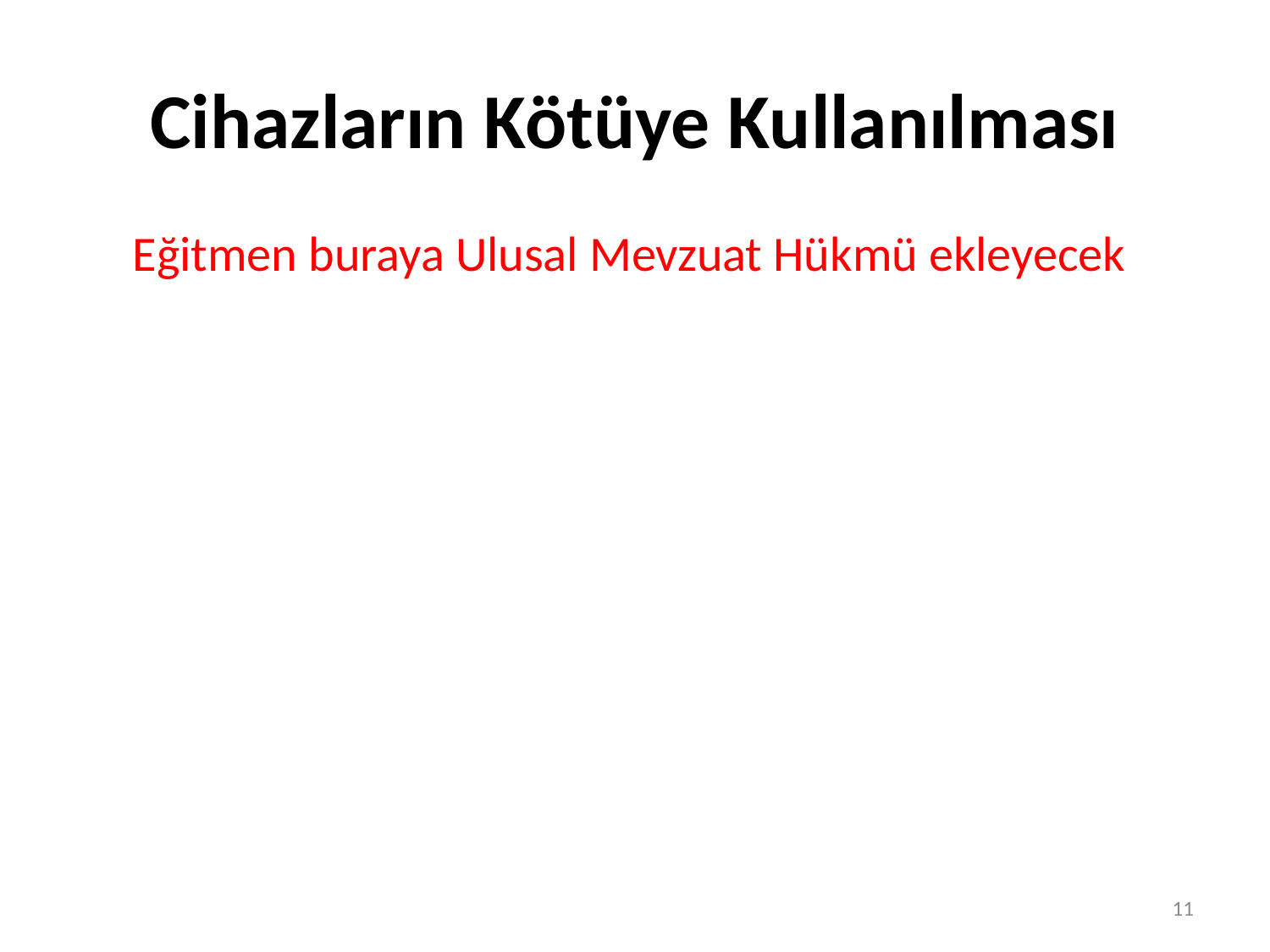

# Cihazların Kötüye Kullanılması
Eğitmen buraya Ulusal Mevzuat Hükmü ekleyecek
11